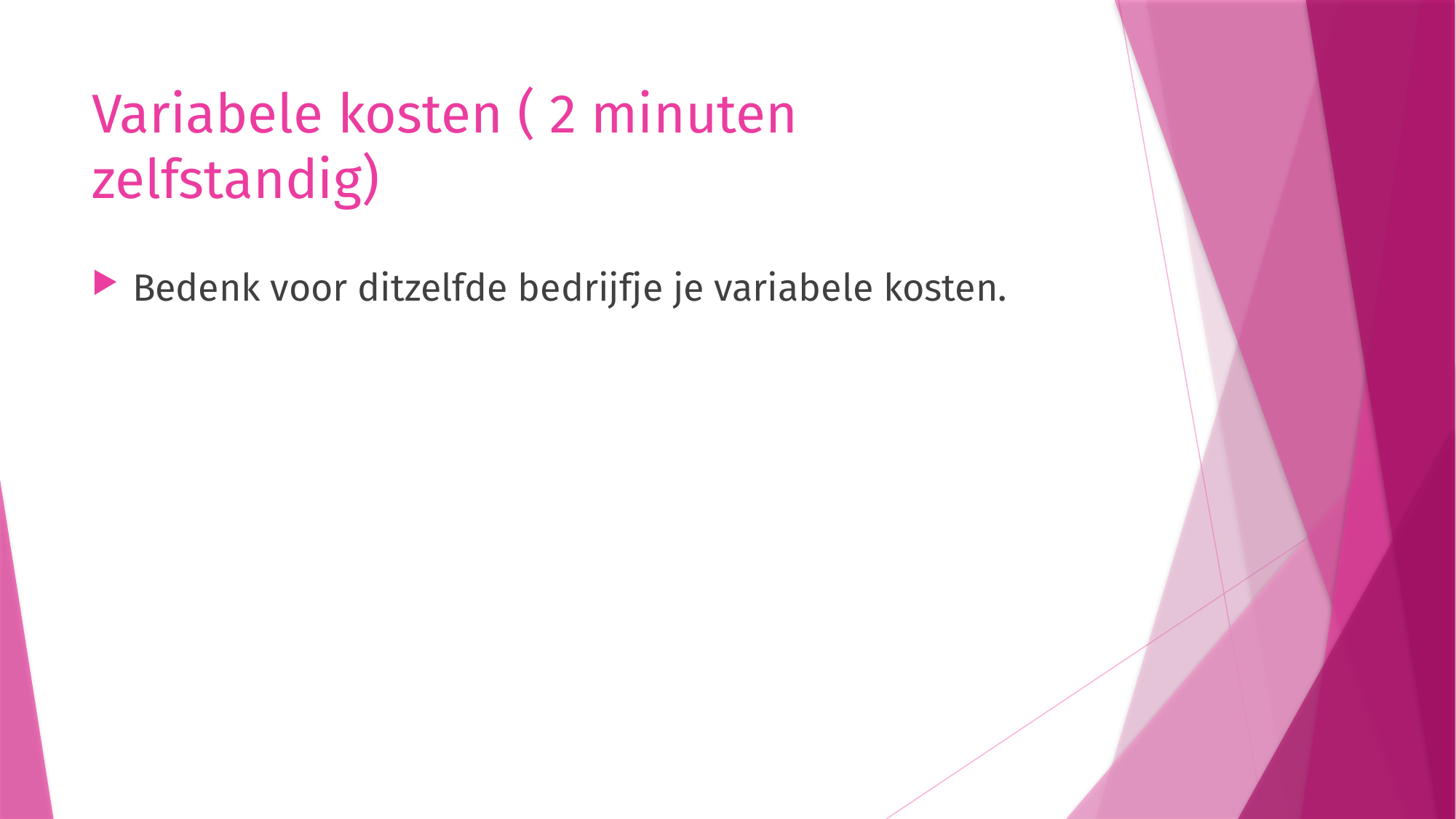

# Variabele kosten ( 2 minuten zelfstandig)
Bedenk voor ditzelfde bedrijfje je variabele kosten.